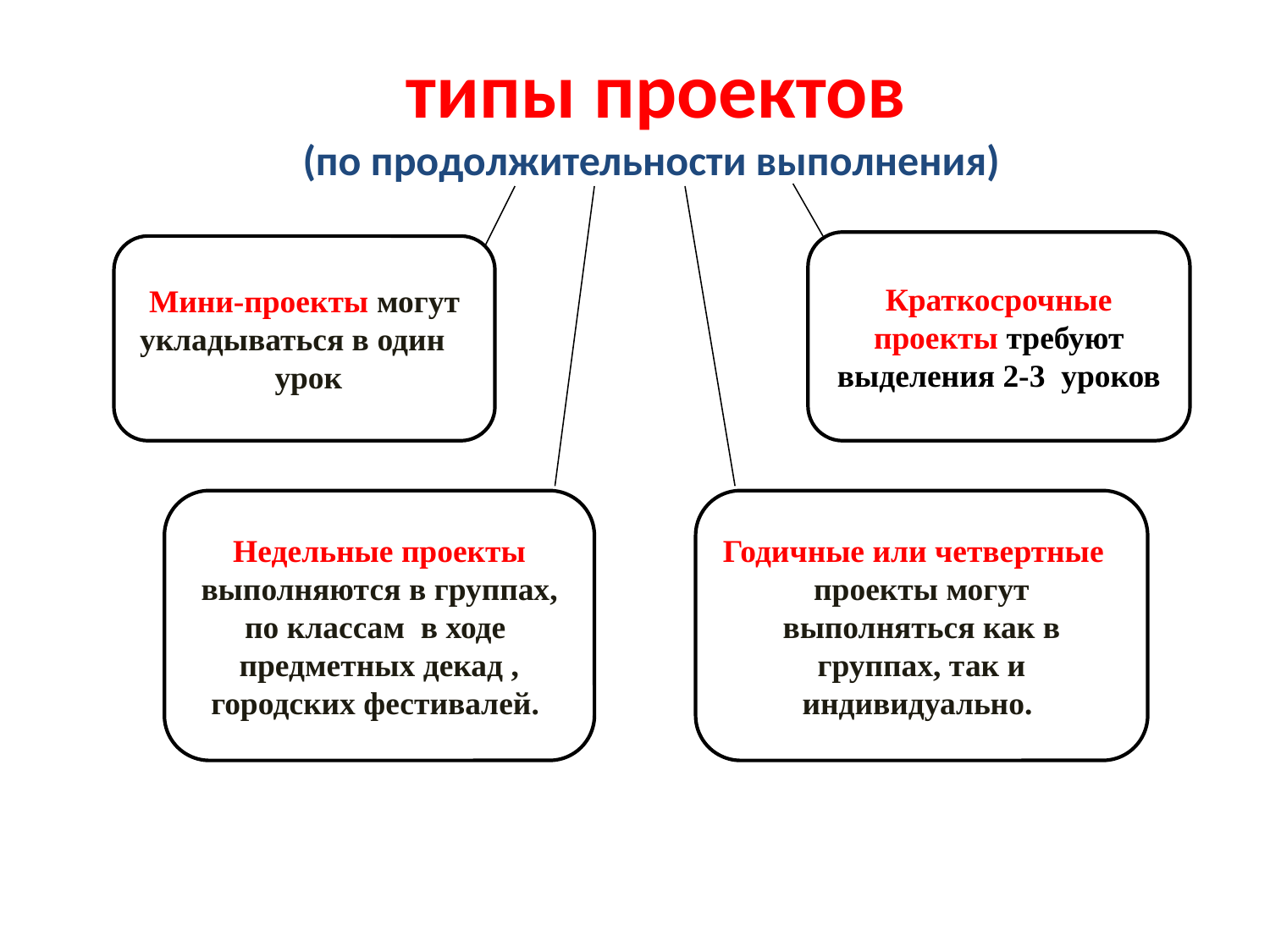

# типы проектов (по продолжительности выполнения)

Краткосрочные проекты требуют выделения 2-3  уроков
Мини-проекты могут укладываться в один     урок
Недельные проекты выполняются в группах, по классам  в ходе  предметных декад , городских фестивалей.
Годичные или четвертные   проекты могут выполняться как в группах, так и индивидуально.